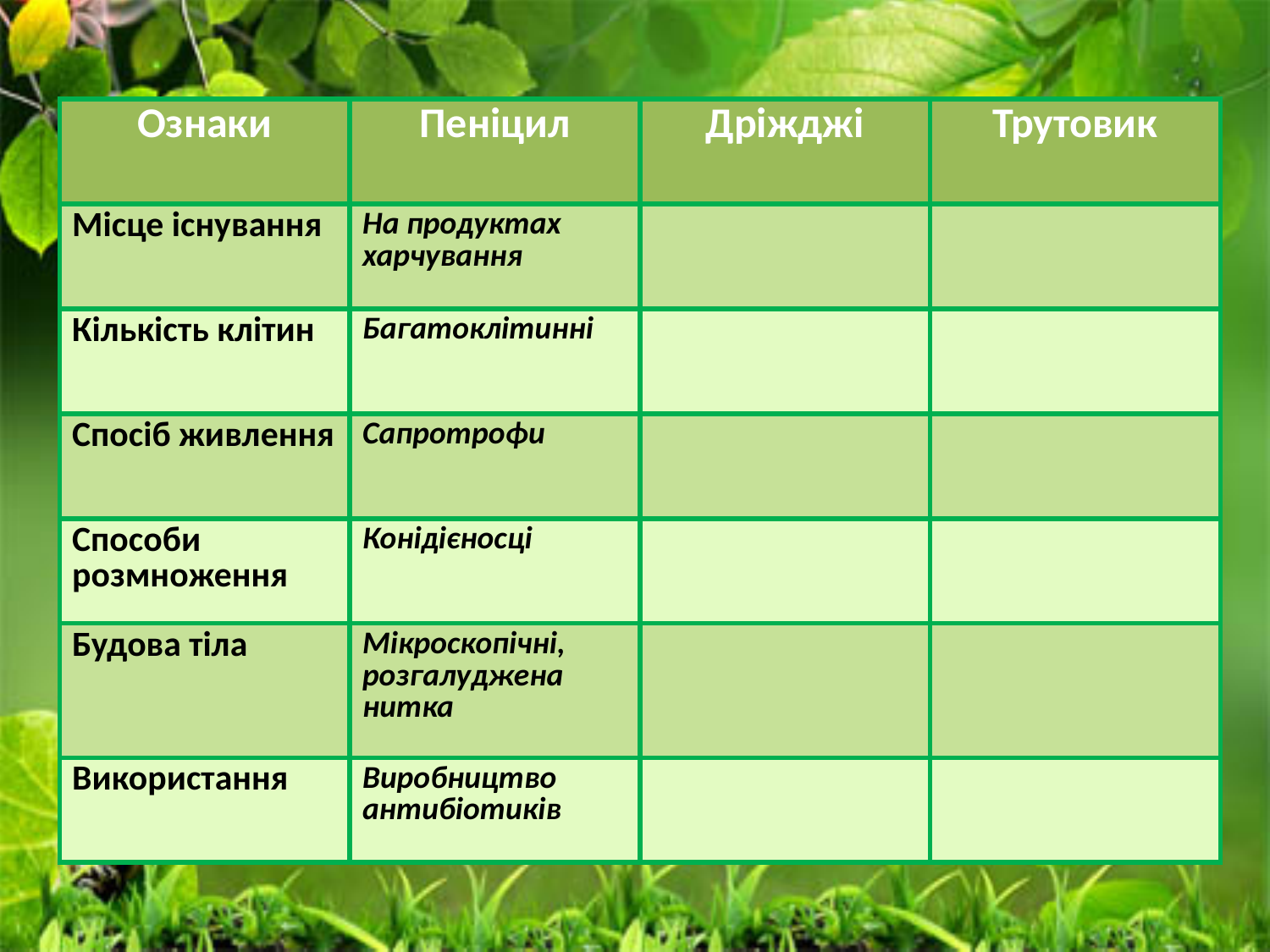

| Ознаки | Пеніцил | Дріжджі | Трутовик |
| --- | --- | --- | --- |
| Місце існування | На продуктах харчування |  |  |
| Кількість клітин | Багатоклітинні |  |  |
| Спосіб живлення | Сапротрофи |  |  |
| Способи розмноження | Конідієносці |  |  |
| Будова тіла | Мікроскопічні, розгалуджена нитка |  |  |
| Використання | Виробництво антибіотиків |  |  |